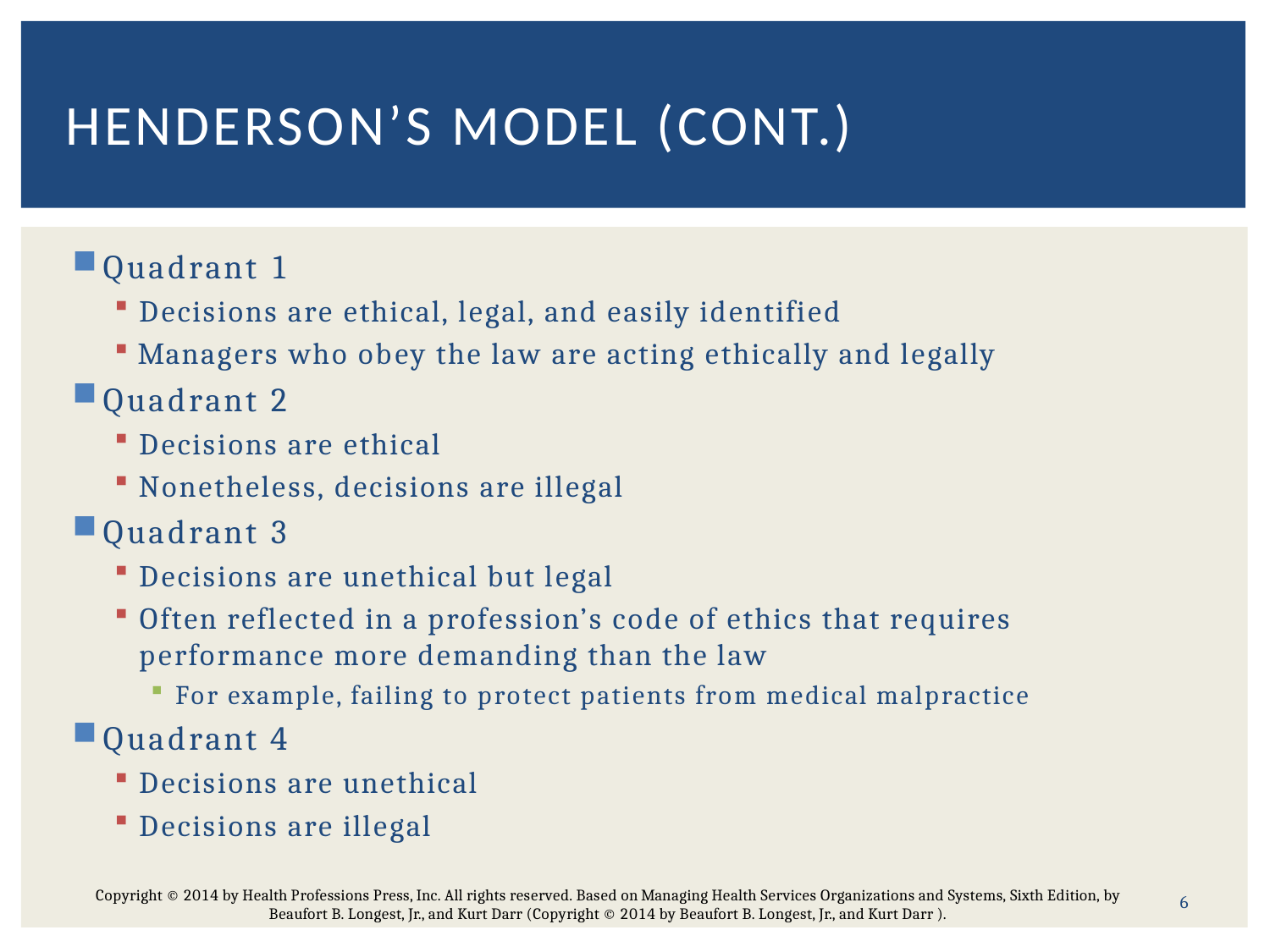

# Henderson’s Model (cont.)
Quadrant 1
Decisions are ethical, legal, and easily identified
Managers who obey the law are acting ethically and legally
Quadrant 2
Decisions are ethical
Nonetheless, decisions are illegal
Quadrant 3
Decisions are unethical but legal
Often reflected in a profession’s code of ethics that requires performance more demanding than the law
For example, failing to protect patients from medical malpractice
Quadrant 4
Decisions are unethical
Decisions are illegal
6